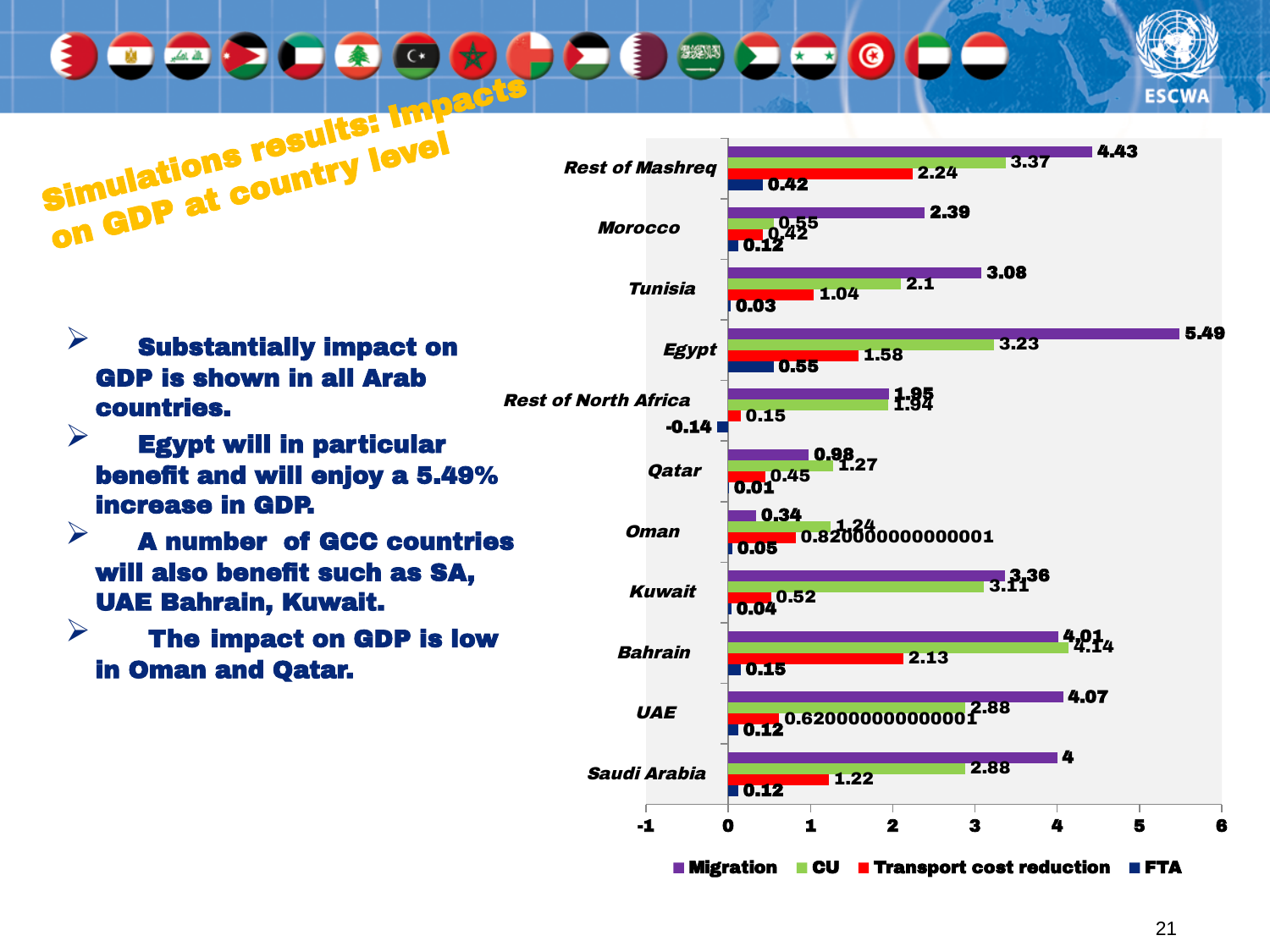

# Simulations results: Impacts on GDP at country level

### Chart

| Category | FTA | Transport cost reduction | CU | Migration |
|---|---|---|---|---|
|    Saudi Arabia   | 0.12000000000000002 | 1.22 | 2.88 | 4.0 |
|    UAE         | 0.12000000000000002 | 0.6200000000000014 | 2.88 | 4.07 |
|    Bahrain      | 0.15000000000000024 | 2.13 | 4.14 | 4.01 |
|    Kuwait     | 0.04000000000000002 | 0.52 | 3.11 | 3.36 |
|    Oman        | 0.05 | 0.8200000000000006 | 1.24 | 0.34 |
|    Qatar    | 0.010000000000000005 | 0.45 | 1.27 | 0.98 |
|    Rest of North Africa         | -0.14 | 0.15000000000000024 | 1.9400000000000028 | 1.9500000000000028 |
|    Egypt | 0.55 | 1.58 | 3.23 | 5.49 |
|    Tunisia     | 0.030000000000000002 | 1.04 | 2.1 | 3.08 |
|    Morocco        | 0.12000000000000002 | 0.4200000000000003 | 0.55 | 2.3899999999999997 |
|    Rest of Mashreq | 0.4200000000000003 | 2.24 | 3.3699999999999997 | 4.430000000000002 |
    Substantially impact on GDP is shown in all Arab countries.
    Egypt will in particular benefit and will enjoy a 5.49% increase in GDP.
    A number  of GCC countries will also benefit such as SA, UAE Bahrain, Kuwait.
     The impact on GDP is low in Oman and Qatar.
21